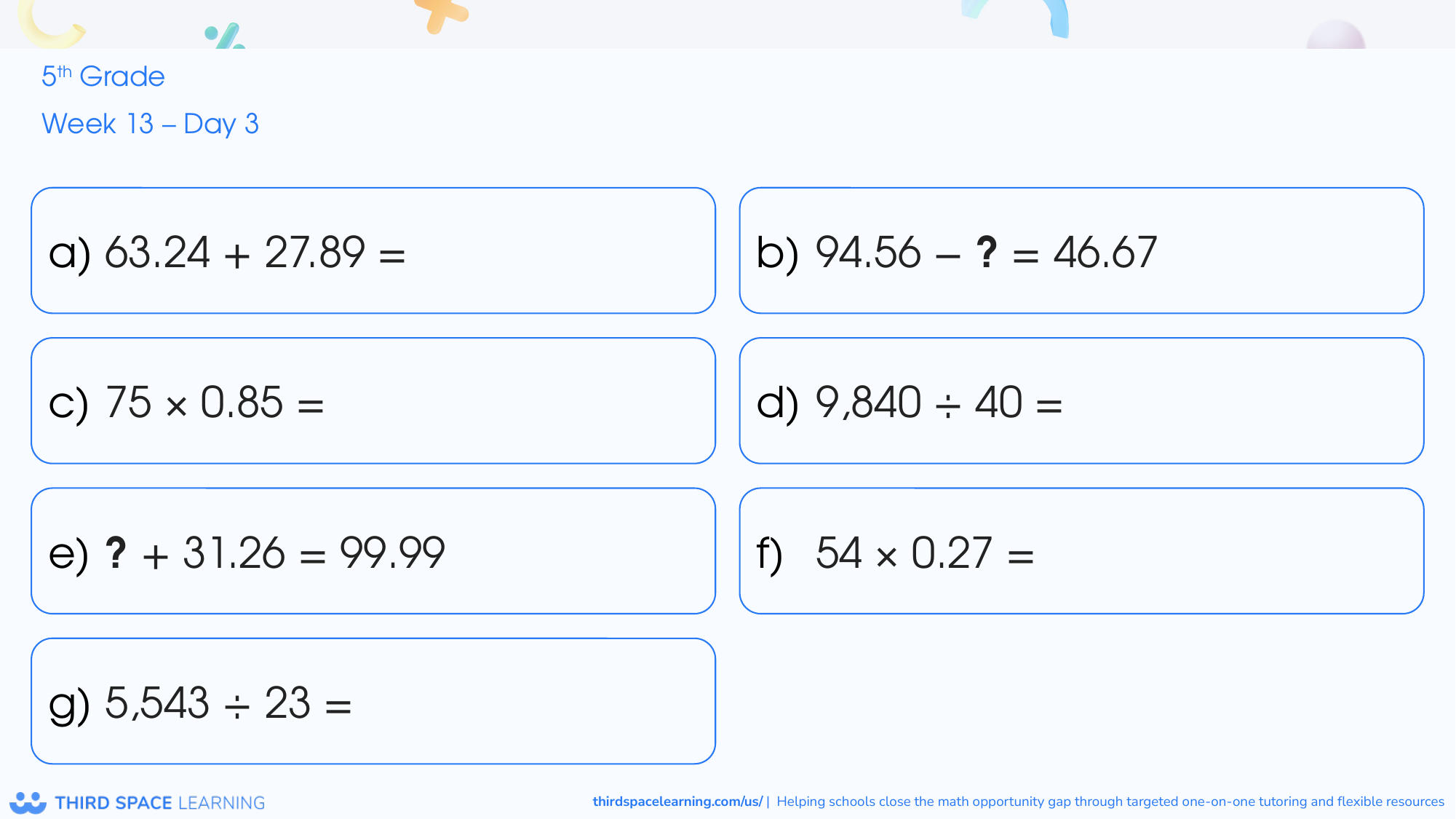

5th Grade
Week 13 – Day 3
63.24 + 27.89 =
94.56 − ? = 46.67
75 × 0.85 =
9,840 ÷ 40 =
? + 31.26 = 99.99
54 × 0.27 =
5,543 ÷ 23 =